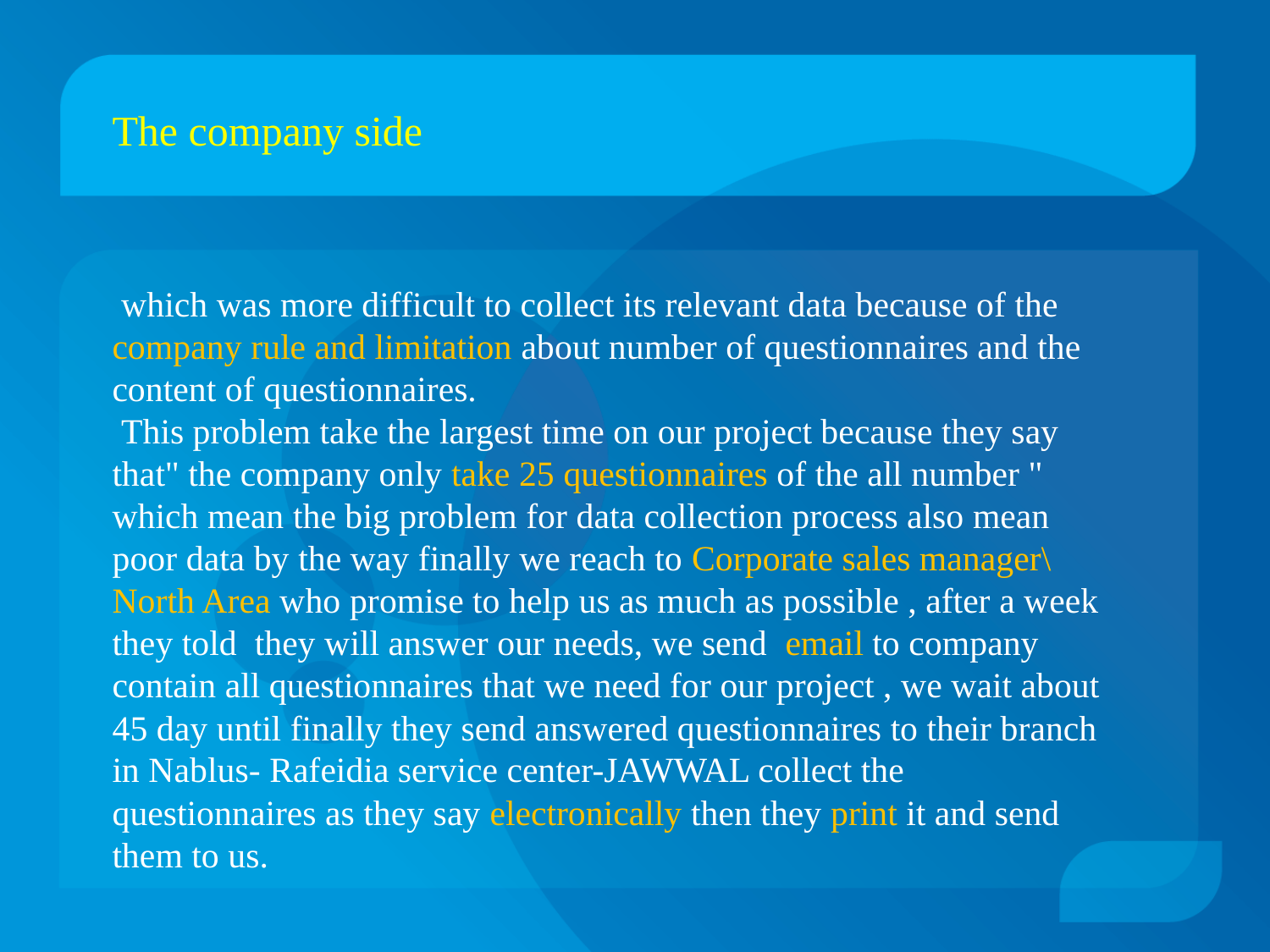

The company side

 which was more difficult to collect its relevant data because of the company rule and limitation about number of questionnaires and the content of questionnaires.
 This problem take the largest time on our project because they say that" the company only take 25 questionnaires of the all number " which mean the big problem for data collection process also mean  poor data by the way finally we reach to Corporate sales manager\North Area who promise to help us as much as possible , after a week they told  they will answer our needs, we send  email to company contain all questionnaires that we need for our project , we wait about 45 day until finally they send answered questionnaires to their branch in Nablus- Rafeidia service center-JAWWAL collect the questionnaires as they say electronically then they print it and send them to us.